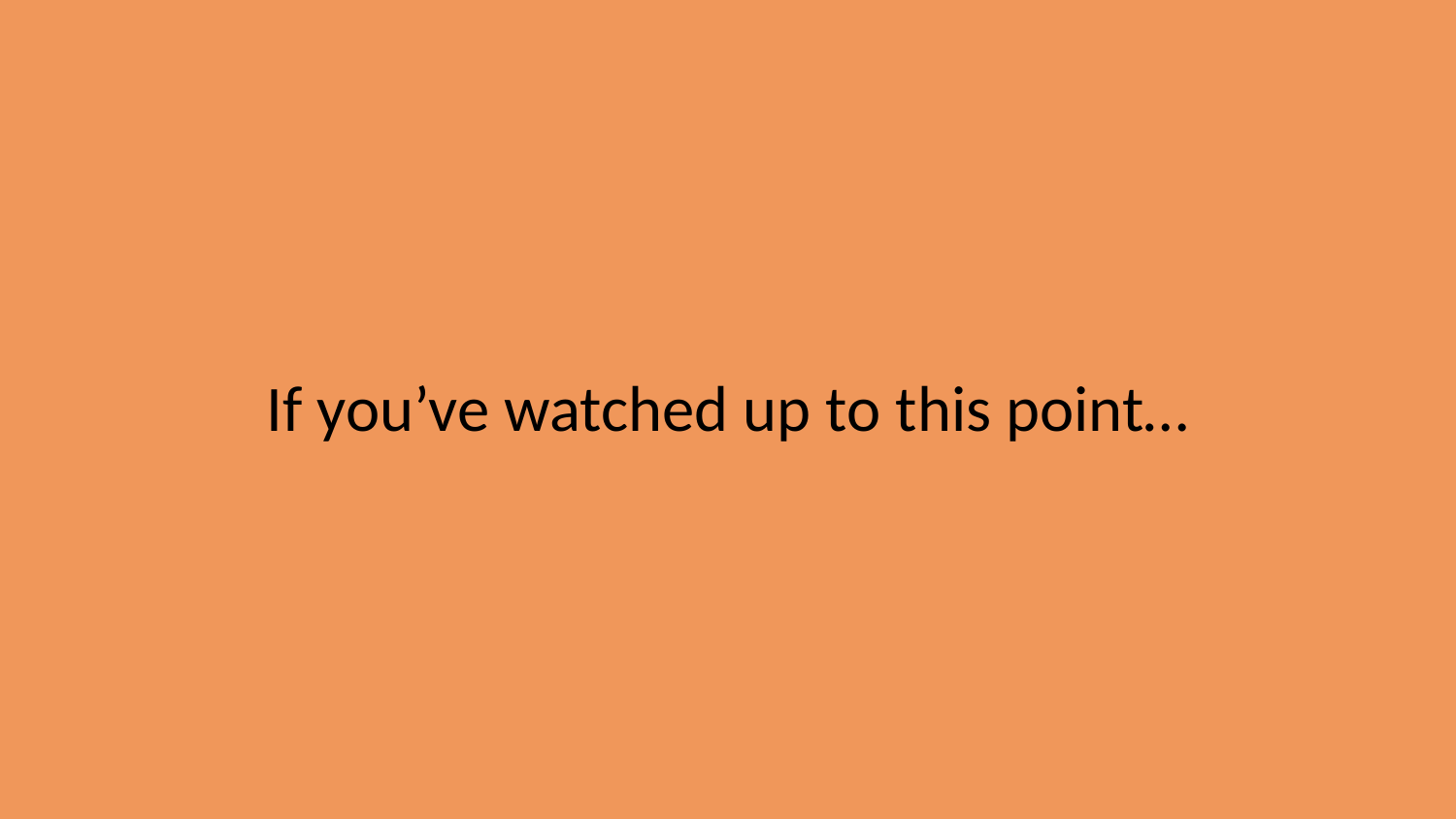

If you’ve watched up to this point…